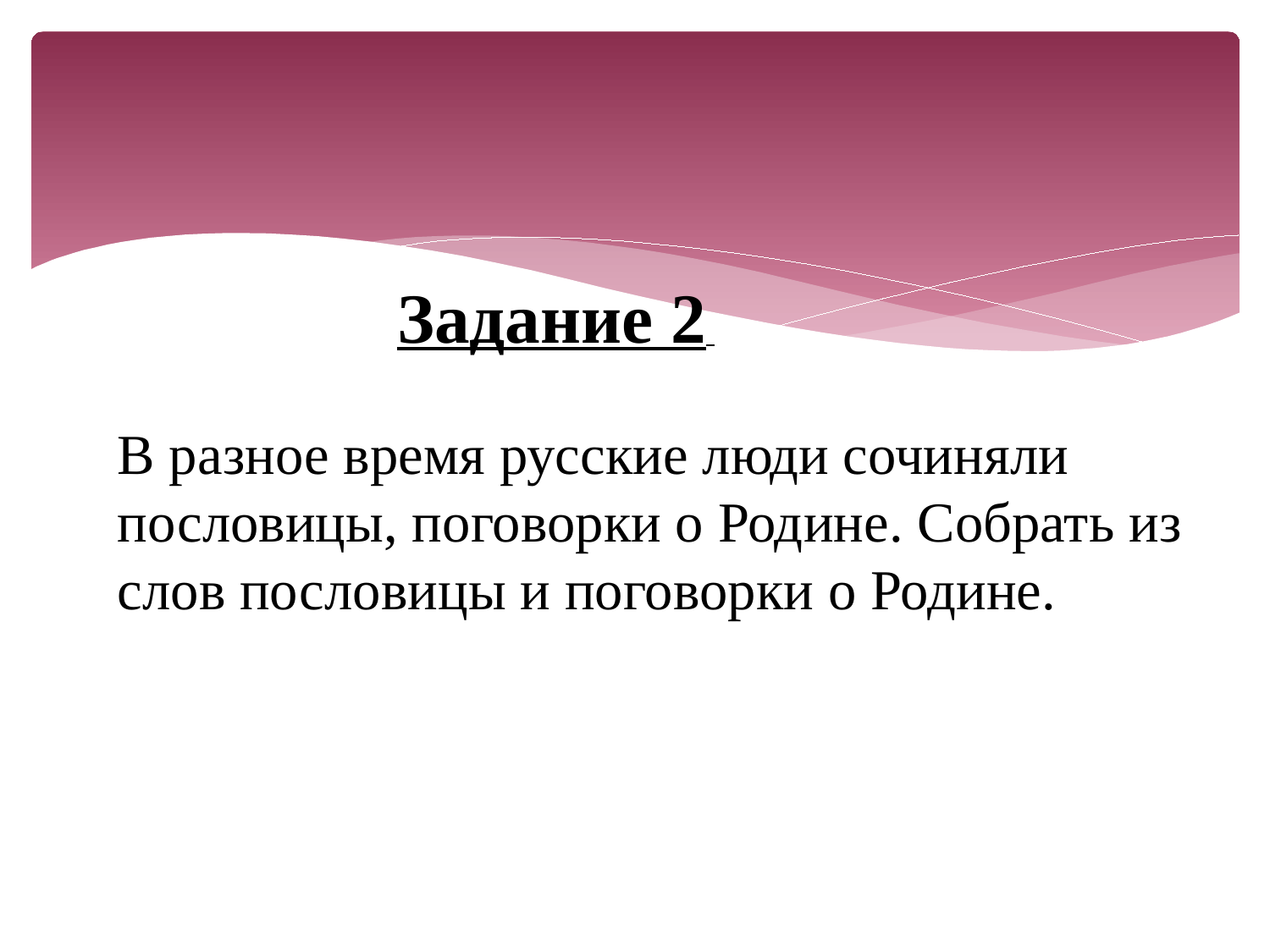

Задание 2
В разное время русские люди сочиняли пословицы, поговорки о Родине. Собрать из слов пословицы и поговорки о Родине.